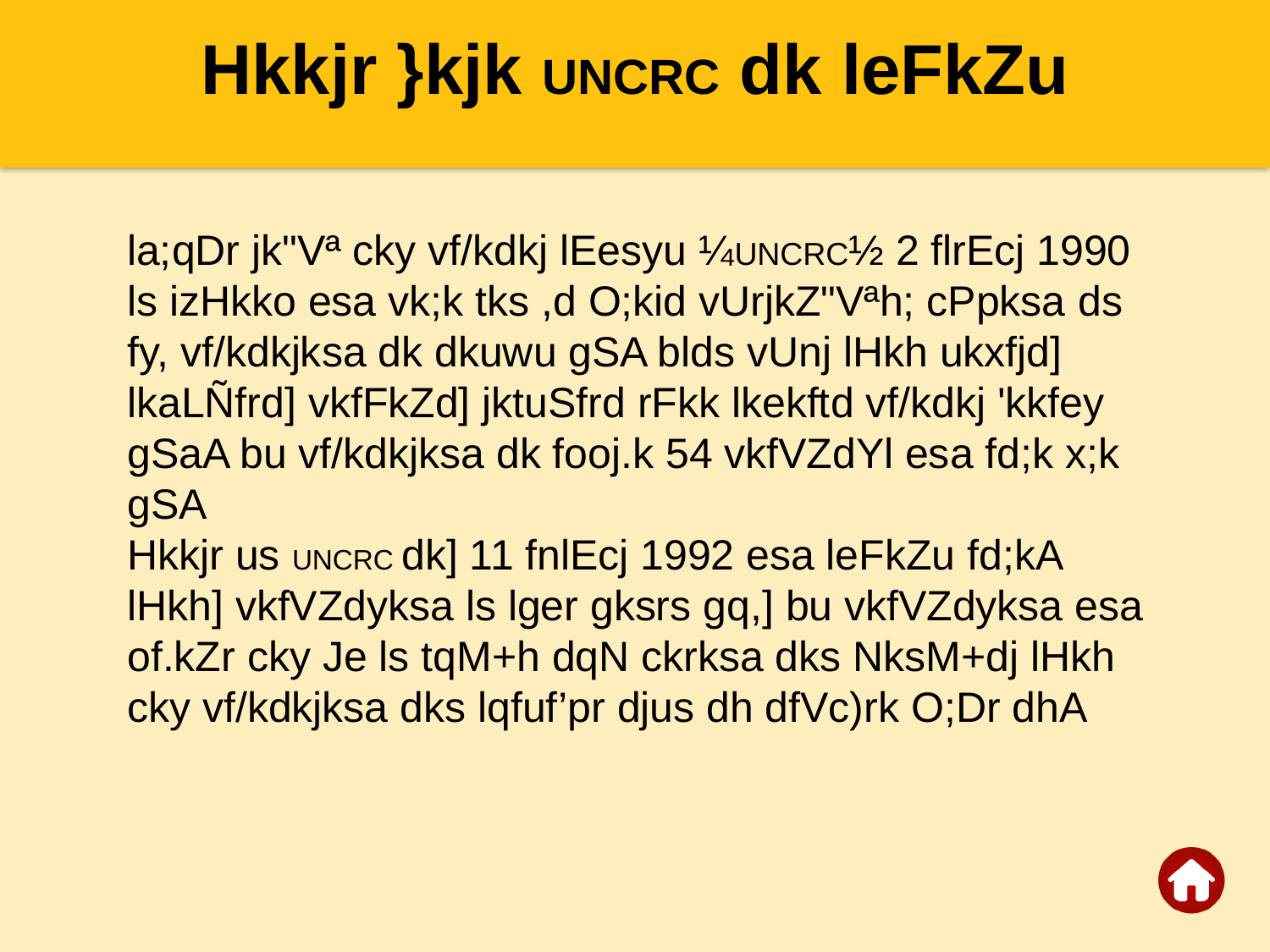

Hkkjr }kjk UNCRC dk leFkZu
la;qDr jk"Vª cky vf/kdkj lEesyu ¼UNCRC½ 2 flrEcj 1990 ls izHkko esa vk;k tks ,d O;kid vUrjkZ"Vªh; cPpksa ds fy, vf/kdkjksa dk dkuwu gSA blds vUnj lHkh ukxfjd] lkaLÑfrd] vkfFkZd] jktuSfrd rFkk lkekftd vf/kdkj 'kkfey gSaA bu vf/kdkjksa dk fooj.k 54 vkfVZdYl esa fd;k x;k gSA
Hkkjr us UNCRC dk] 11 fnlEcj 1992 esa leFkZu fd;kA lHkh] vkfVZdyksa ls lger gksrs gq,] bu vkfVZdyksa esa of.kZr cky Je ls tqM+h dqN ckrksa dks NksM+dj lHkh cky vf/kdkjksa dks lqfuf’pr djus dh dfVc)rk O;Dr dhA